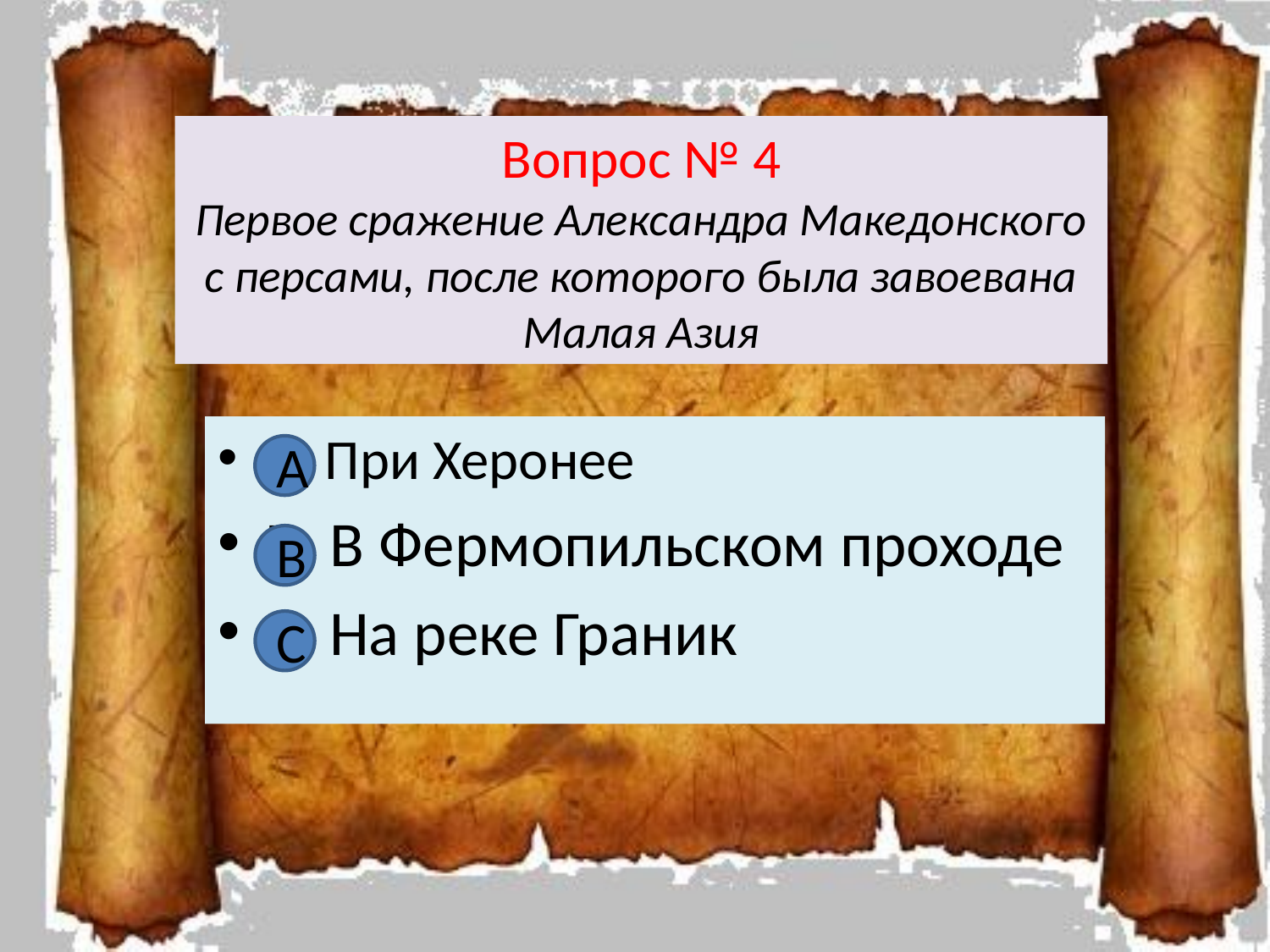

# Вопрос № 4 Первое сражение Александра Македонского с персами, после которого была завоевана Малая Азия
А. При Херонее
В. В Фермопильском проходе
С. На реке Граник
А
В
С